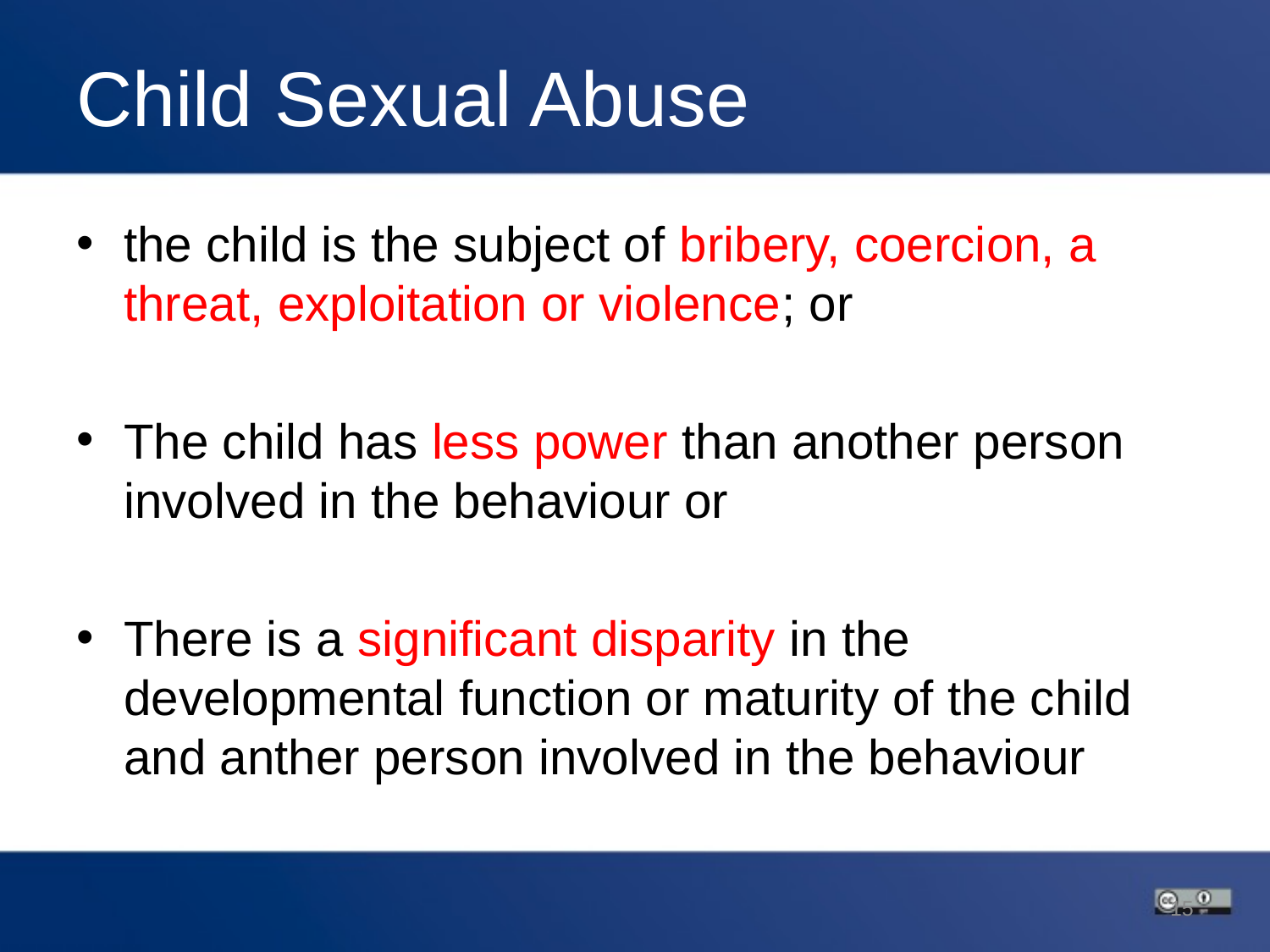

# Child Sexual Abuse
the child is the subject of bribery, coercion, a threat, exploitation or violence; or

The child has less power than another person involved in the behaviour or

There is a significant disparity in the developmental function or maturity of the child and anther person involved in the behaviour

15